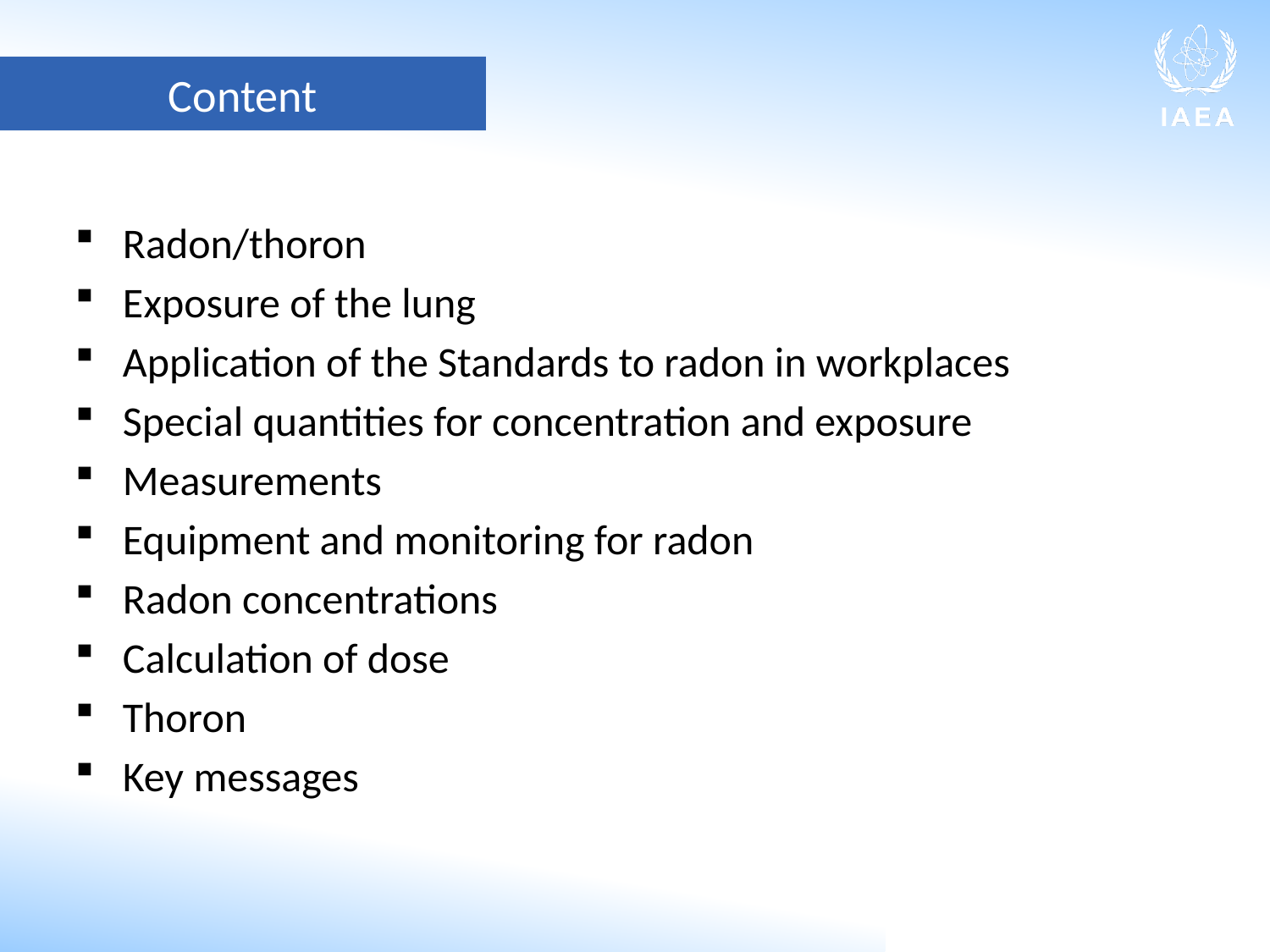

Content
Radon/thoron
Exposure of the lung
Application of the Standards to radon in workplaces
Special quantities for concentration and exposure
Measurements
Equipment and monitoring for radon
Radon concentrations
Calculation of dose
Thoron
Key messages